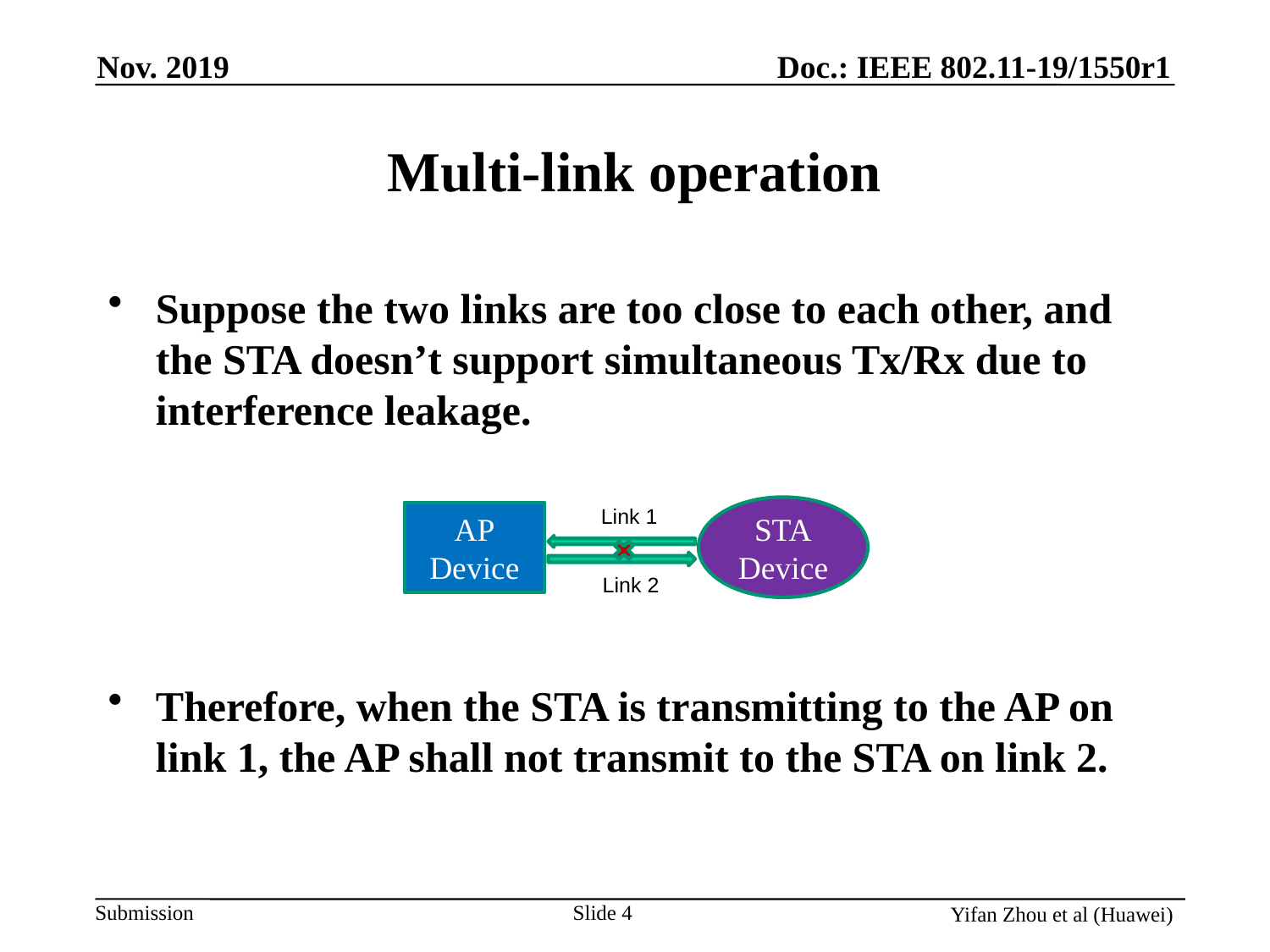

Nov. 2019
# Multi-link operation
Suppose the two links are too close to each other, and the STA doesn’t support simultaneous Tx/Rx due to interference leakage.

Therefore, when the STA is transmitting to the AP on link 1, the AP shall not transmit to the STA on link 2.
Link 1
STA
Device
AP
Device

Link 2
Slide 4
Yifan Zhou et al (Huawei)